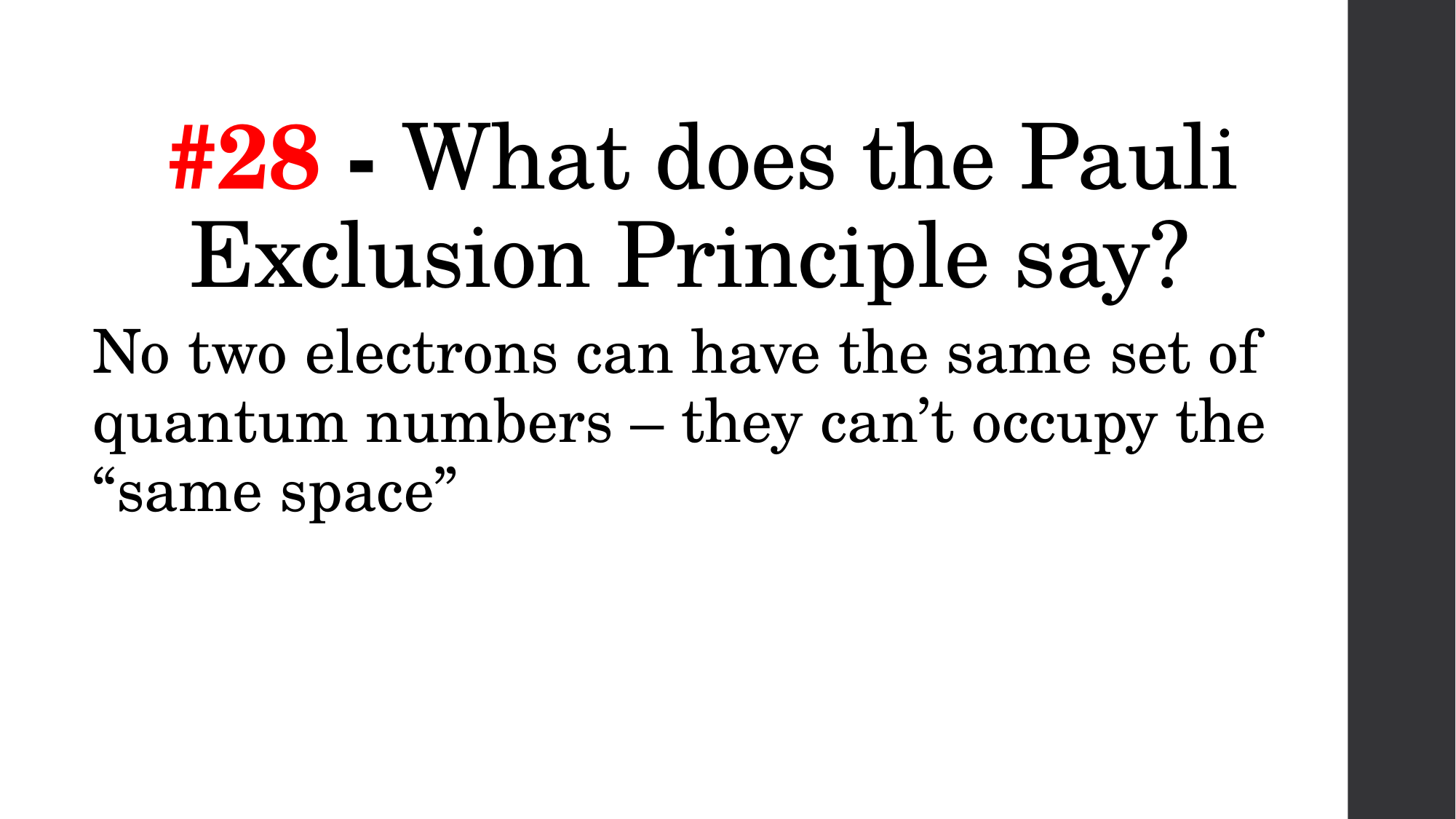

# #28 - What does the Pauli Exclusion Principle say?
No two electrons can have the same set of quantum numbers – they can’t occupy the “same space”